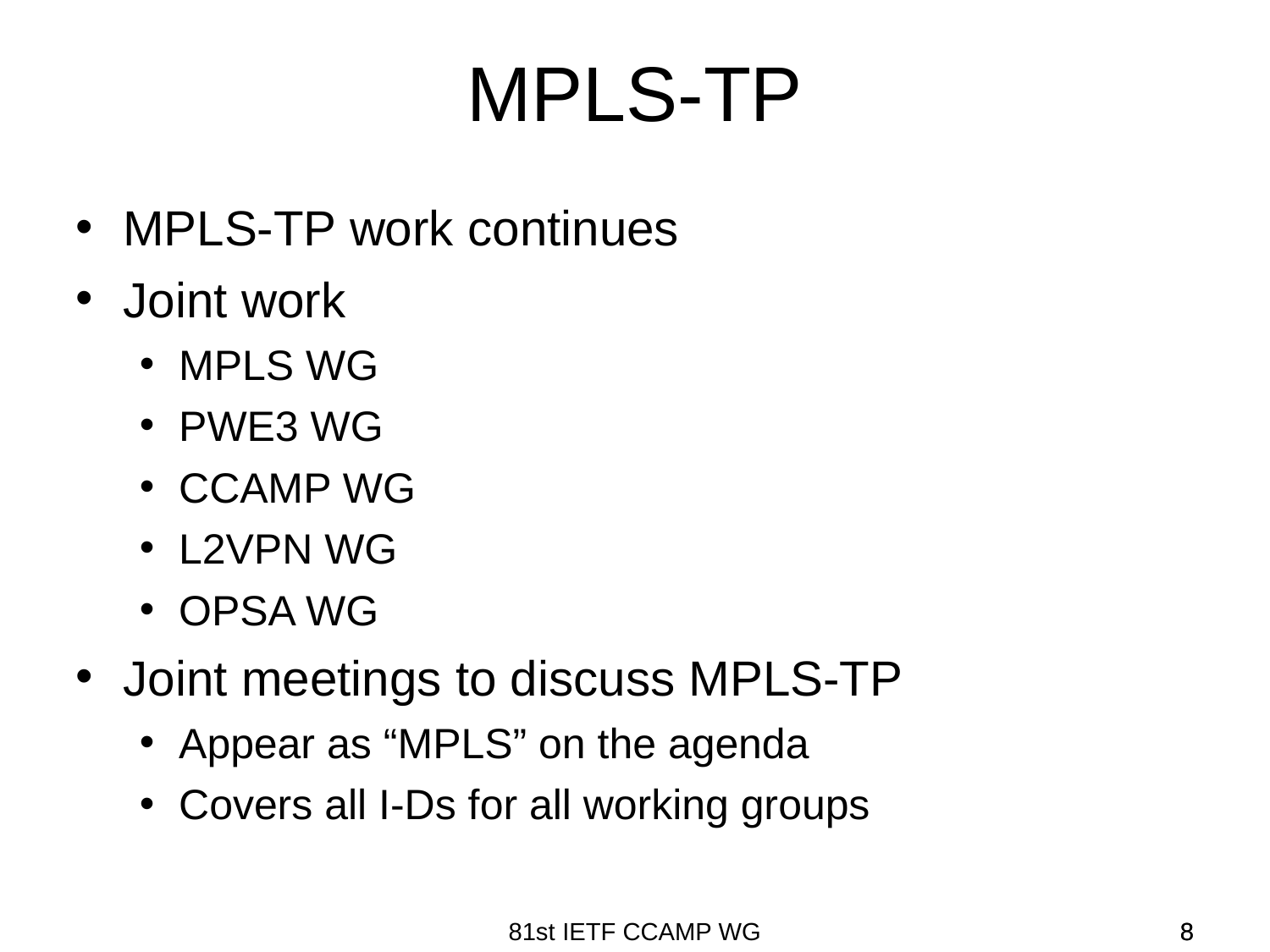

MPLS-TP
MPLS-TP work continues
Joint work
MPLS WG
PWE3 WG
CCAMP WG
L2VPN WG
OPSA WG
Joint meetings to discuss MPLS-TP
Appear as “MPLS” on the agenda
Covers all I-Ds for all working groups
81st IETF CCAMP WG
8
8